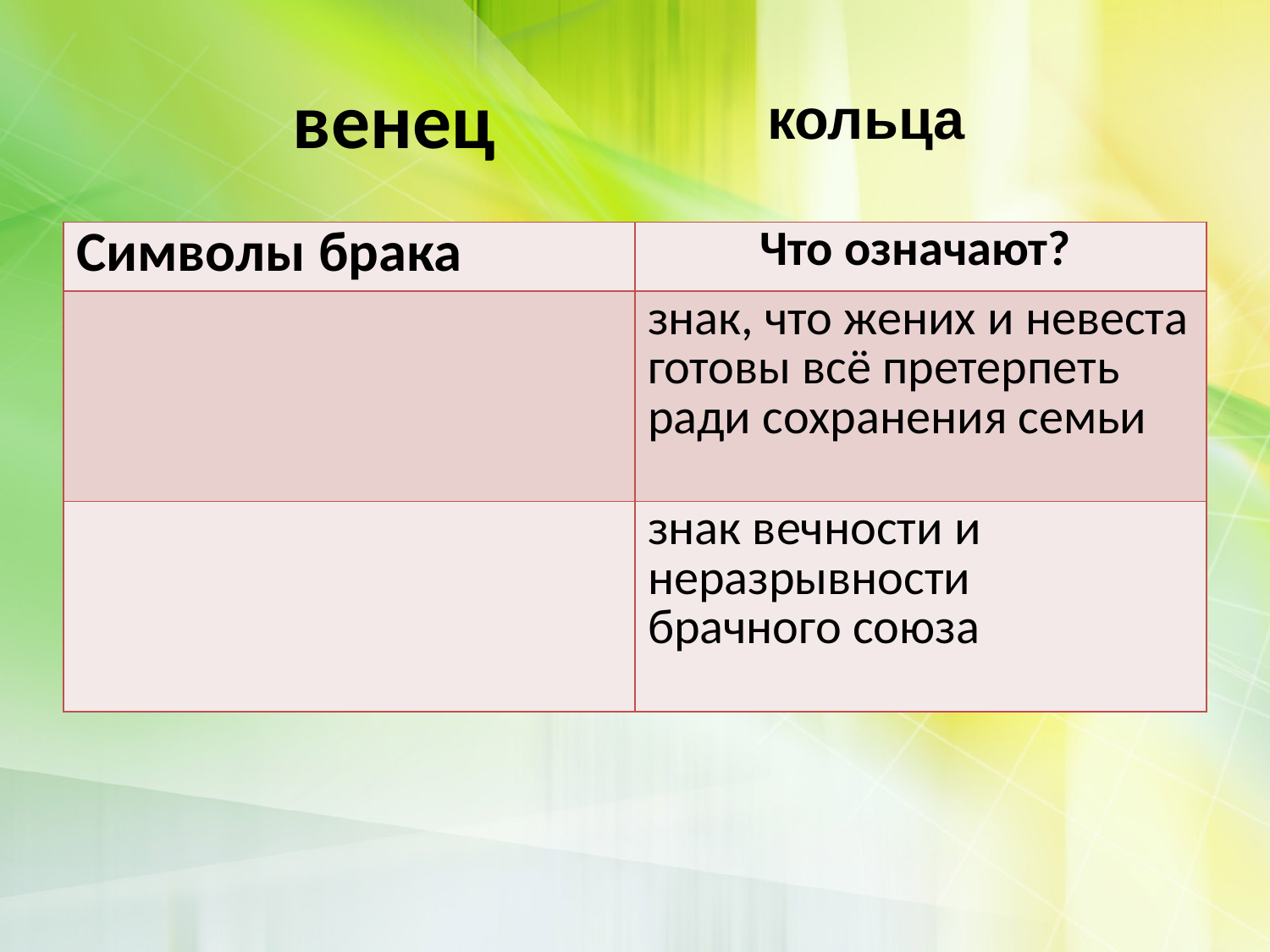

# венец
кольца
| Символы брака | Что означают? |
| --- | --- |
|  | знак, что жених и невеста готовы всё претерпеть ради сохранения семьи |
|  | знак вечности и неразрывности брачного союза |